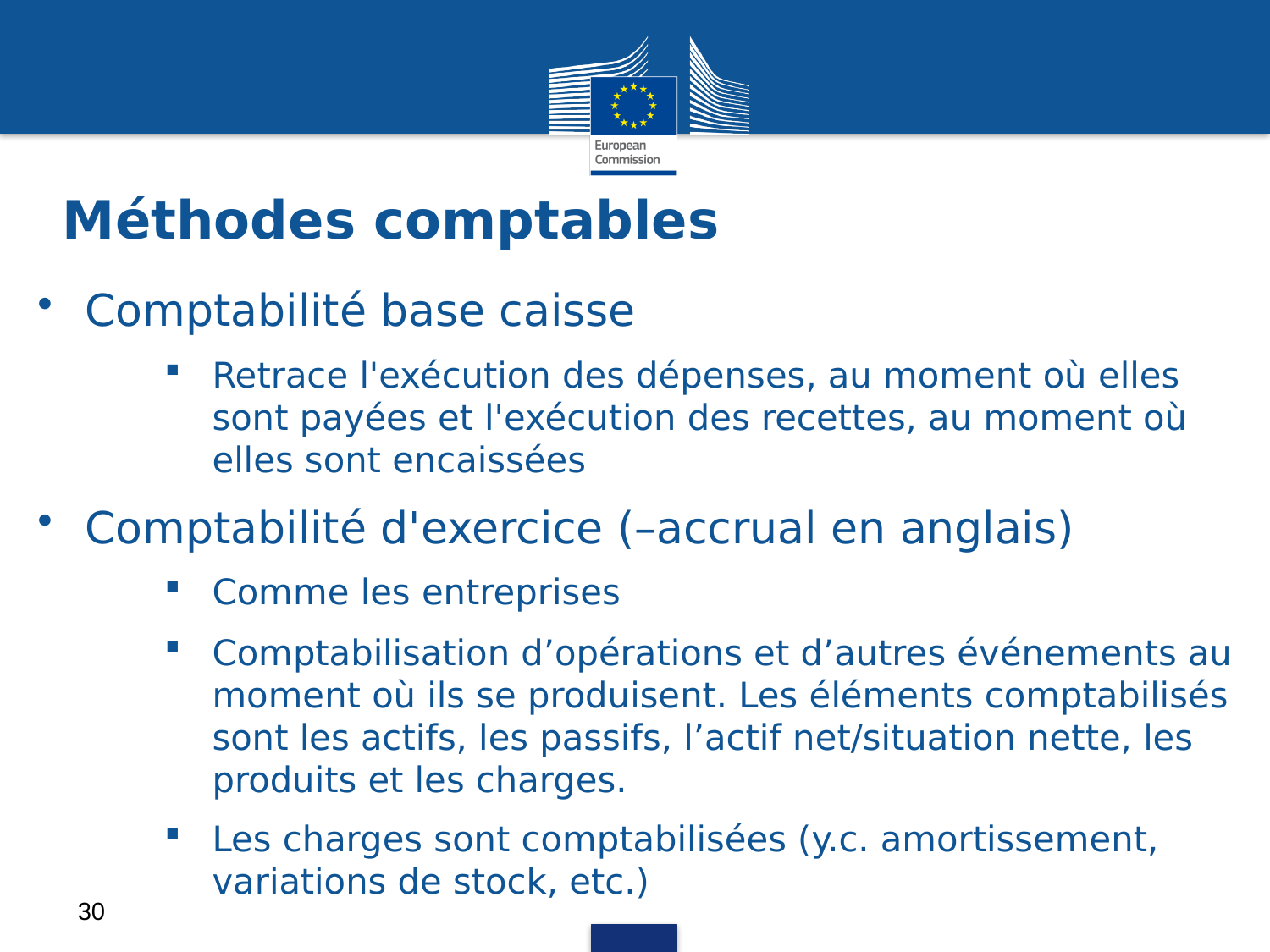

# Méthodes comptables
Comptabilité base caisse
Retrace l'exécution des dépenses, au moment où elles sont payées et l'exécution des recettes, au moment où elles sont encaissées
Comptabilité d'exercice (–accrual en anglais)
Comme les entreprises
Comptabilisation d’opérations et d’autres événements au moment où ils se produisent. Les éléments comptabilisés sont les actifs, les passifs, l’actif net/situation nette, les produits et les charges.
Les charges sont comptabilisées (y.c. amortissement, variations de stock, etc.)
30